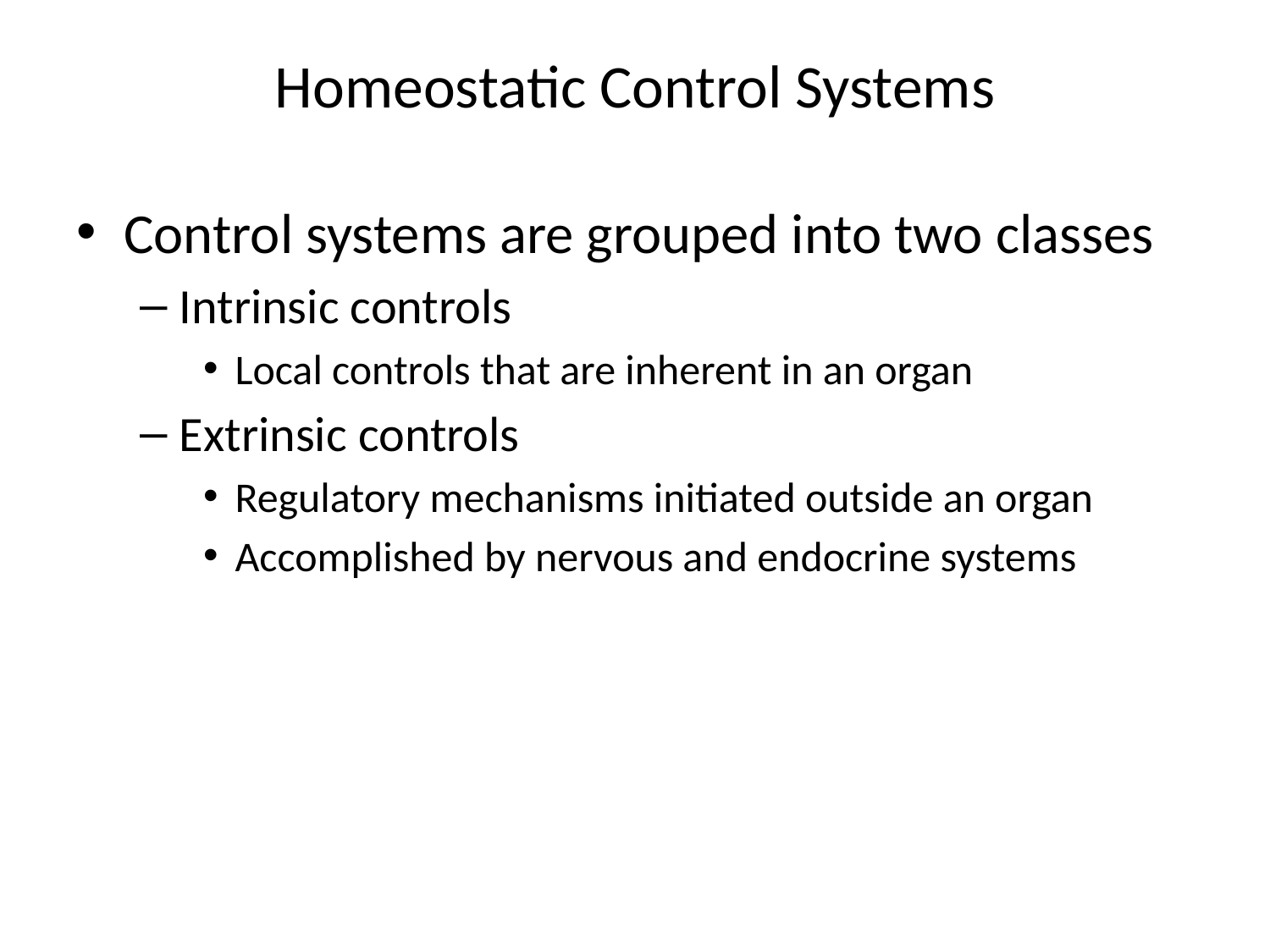

# Homeostatic Control Systems
Control systems are grouped into two classes
Intrinsic controls
Local controls that are inherent in an organ
Extrinsic controls
Regulatory mechanisms initiated outside an organ
Accomplished by nervous and endocrine systems